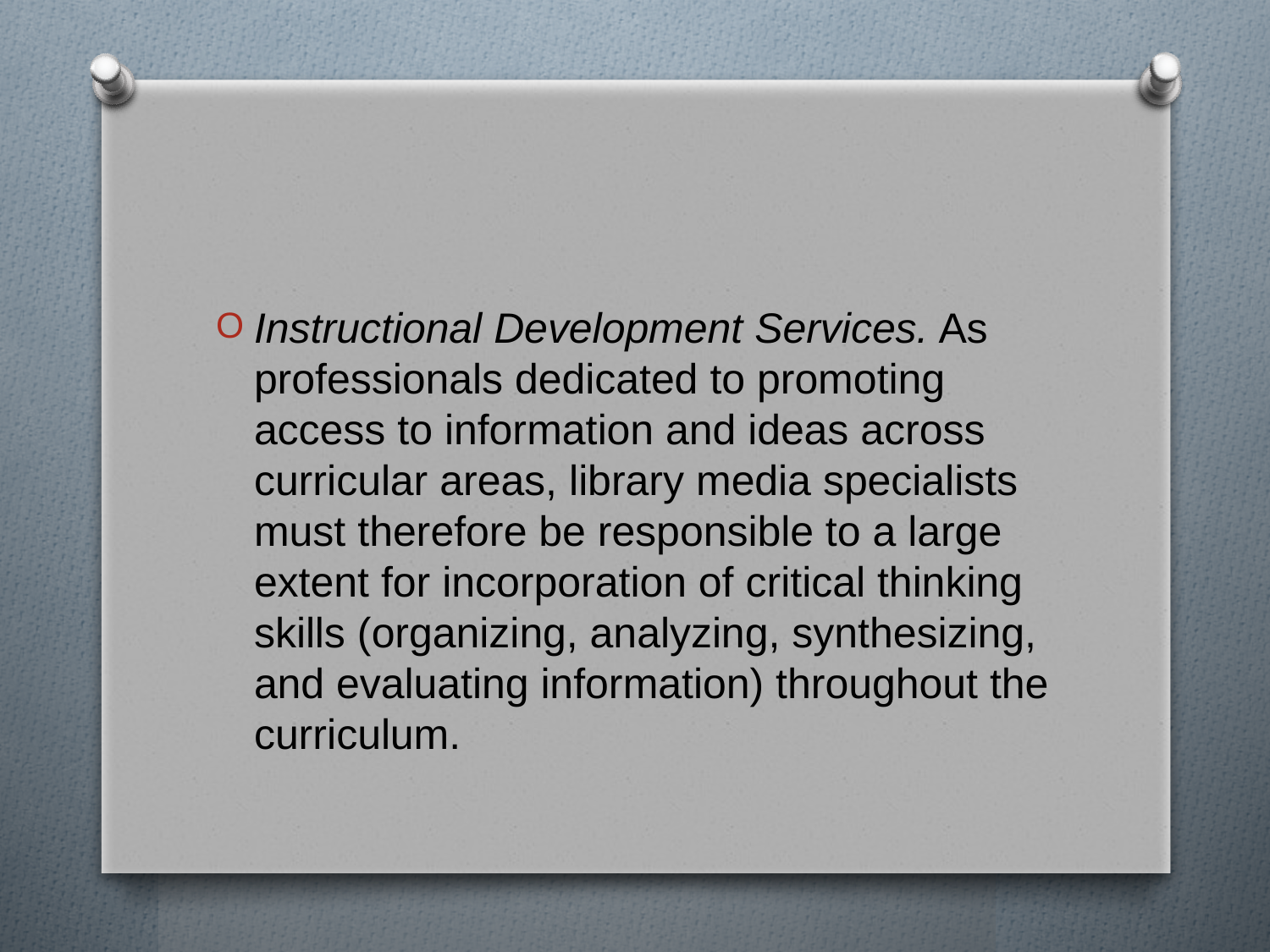

#
Instructional Development Services. As professionals dedicated to promoting access to information and ideas across curricular areas, library media specialists must therefore be responsible to a large extent for incorporation of critical thinking skills (organizing, analyzing, synthesizing, and evaluating information) throughout the curriculum.